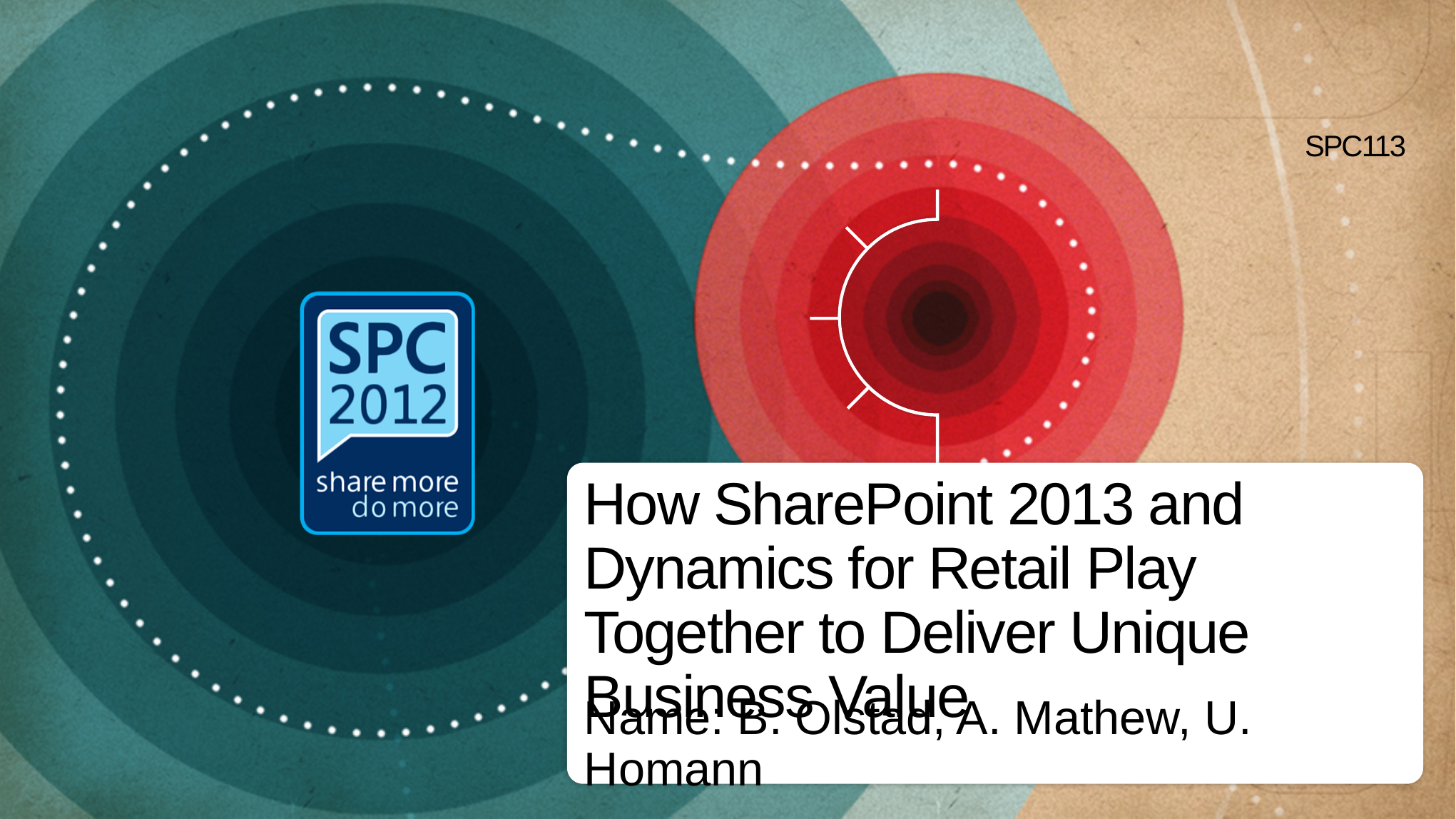

SPC113
# How SharePoint 2013 and Dynamics for Retail Play Together to Deliver Unique Business Value

Name: B. Olstad, A. Mathew, U. Homann